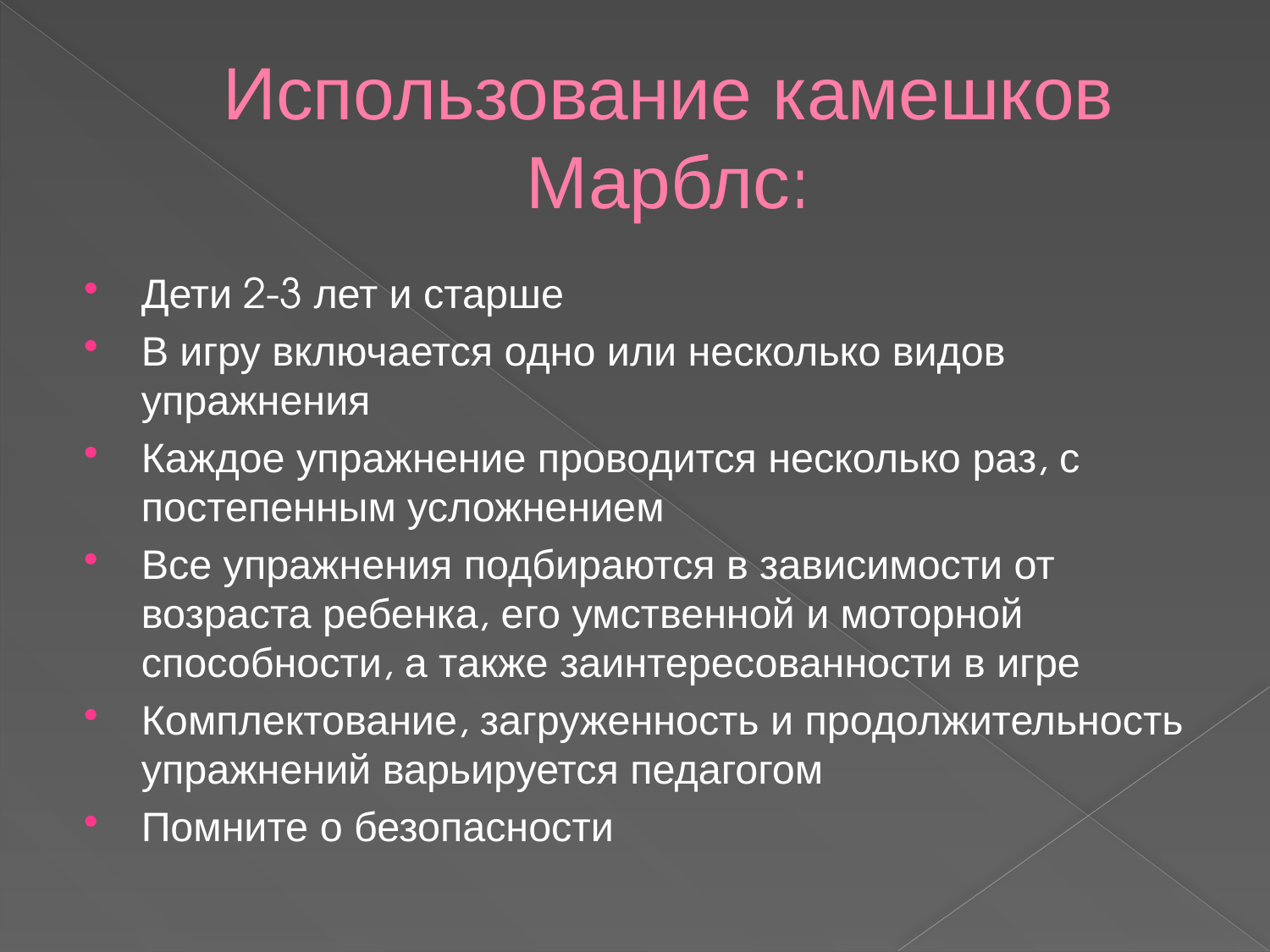

# Использование камешков Марблс:
Дети 2-3 лет и старше
В игру включается одно или несколько видов упражнения
Каждое упражнение проводится несколько раз, с постепенным усложнением
Все упражнения подбираются в зависимости от возраста ребенка, его умственной и моторной способности, а также заинтересованности в игре
Комплектование, загруженность и продолжительность упражнений варьируется педагогом
Помните о безопасности